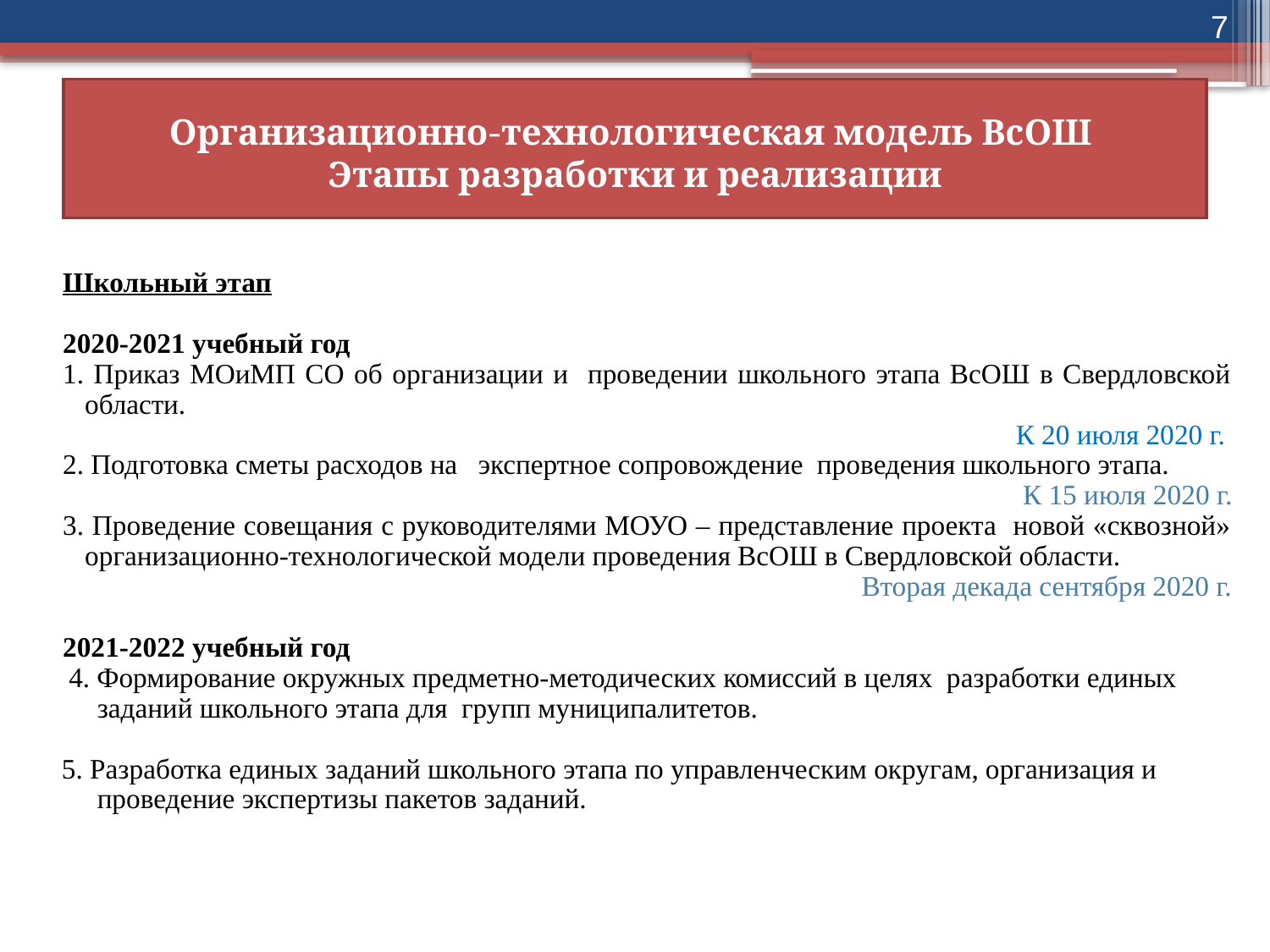

7
# Организационно-технологическая модель ВсОШ Этапы разработки и реализации
Школьный этап

2020-2021 учебный год
1. Приказ МОиМП СО об организации и  проведении школьного этапа ВсОШ в Свердловской области.
 К 20 июля 2020 г.
2. Подготовка сметы расходов на   экспертное сопровождение  проведения школьного этапа.
 К 15 июля 2020 г.
3. Проведение совещания с руководителями МОУО – представление проекта  новой «сквозной» организационно-технологической модели проведения ВсОШ в Свердловской области.
   Вторая декада сентября 2020 г.

2021-2022 учебный год
 4. Формирование окружных предметно-методических комиссий в целях  разработки единых заданий школьного этапа для  групп муниципалитетов.

5. Разработка единых заданий школьного этапа по управленческим округам, организация и проведение экспертизы пакетов заданий.

1
2
3
4